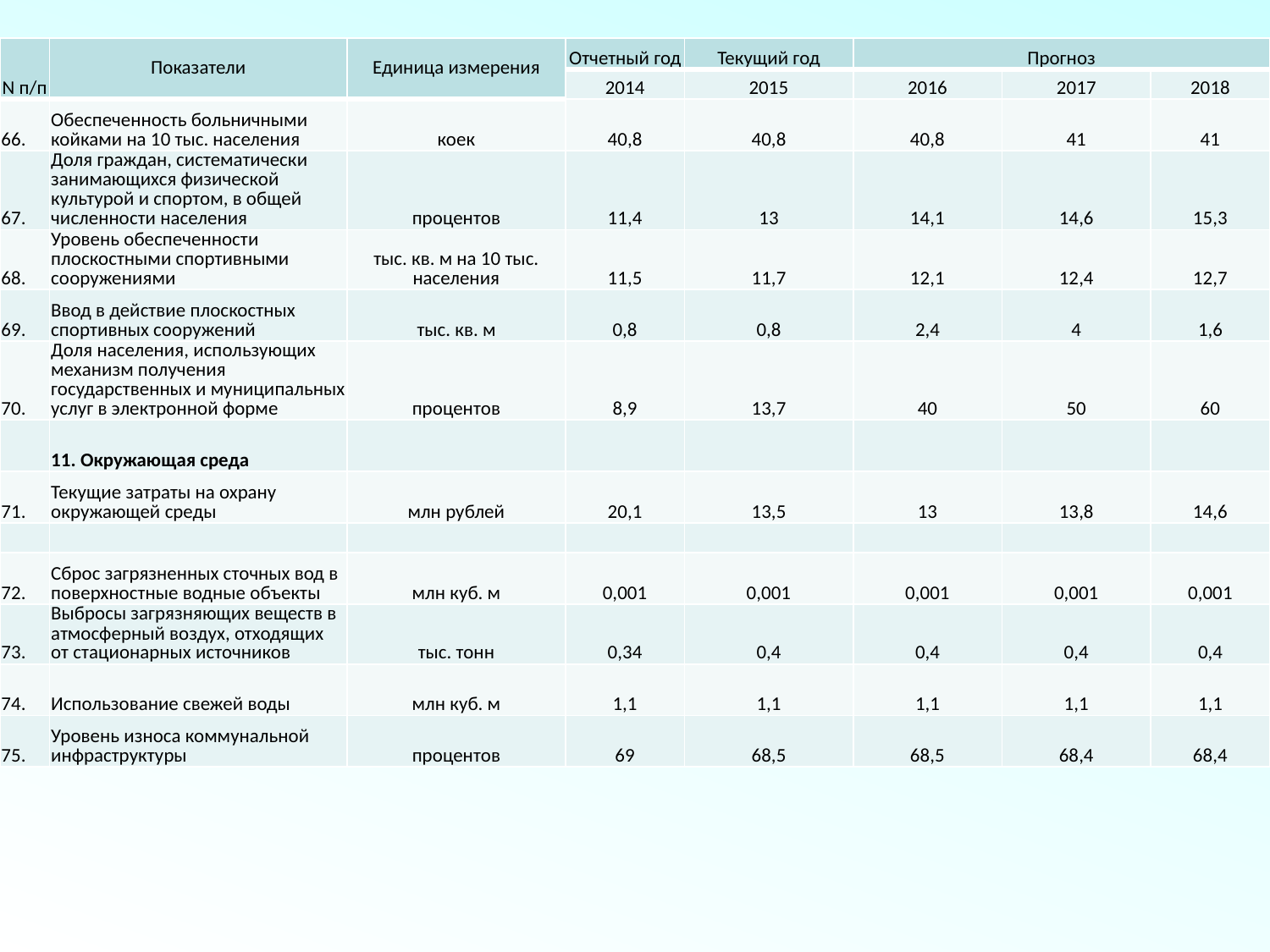

| N п/п | Показатели | Единица измерения | Отчетный год | Текущий год | Прогноз |  |  |
| --- | --- | --- | --- | --- | --- | --- | --- |
|  |  |  | 2014 | 2015 | 2016 | 2017 | 2018 |
| 66. | Обеспеченность больничными койками на 10 тыс. населения | коек | 40,8 | 40,8 | 40,8 | 41 | 41 |
| 67. | Доля граждан, систематически занимающихся физической культурой и спортом, в общей численности населения | процентов | 11,4 | 13 | 14,1 | 14,6 | 15,3 |
| 68. | Уровень обеспеченности плоскостными спортивными сооружениями | тыс. кв. м на 10 тыс. населения | 11,5 | 11,7 | 12,1 | 12,4 | 12,7 |
| 69. | Ввод в действие плоскостных спортивных сооружений | тыс. кв. м | 0,8 | 0,8 | 2,4 | 4 | 1,6 |
| 70. | Доля населения, использующих механизм получения государственных и муниципальных услуг в электронной форме | процентов | 8,9 | 13,7 | 40 | 50 | 60 |
|  | 11. Окружающая среда |  |  |  |  |  |  |
| 71. | Текущие затраты на охрану окружающей среды | млн рублей | 20,1 | 13,5 | 13 | 13,8 | 14,6 |
|  |  |  |  |  |  |  |  |
| 72. | Сброс загрязненных сточных вод в поверхностные водные объекты | млн куб. м | 0,001 | 0,001 | 0,001 | 0,001 | 0,001 |
| 73. | Выбросы загрязняющих веществ в атмосферный воздух, отходящих от стационарных источников | тыс. тонн | 0,34 | 0,4 | 0,4 | 0,4 | 0,4 |
| 74. | Использование свежей воды | млн куб. м | 1,1 | 1,1 | 1,1 | 1,1 | 1,1 |
| 75. | Уровень износа коммунальной инфраструктуры | процентов | 69 | 68,5 | 68,5 | 68,4 | 68,4 |